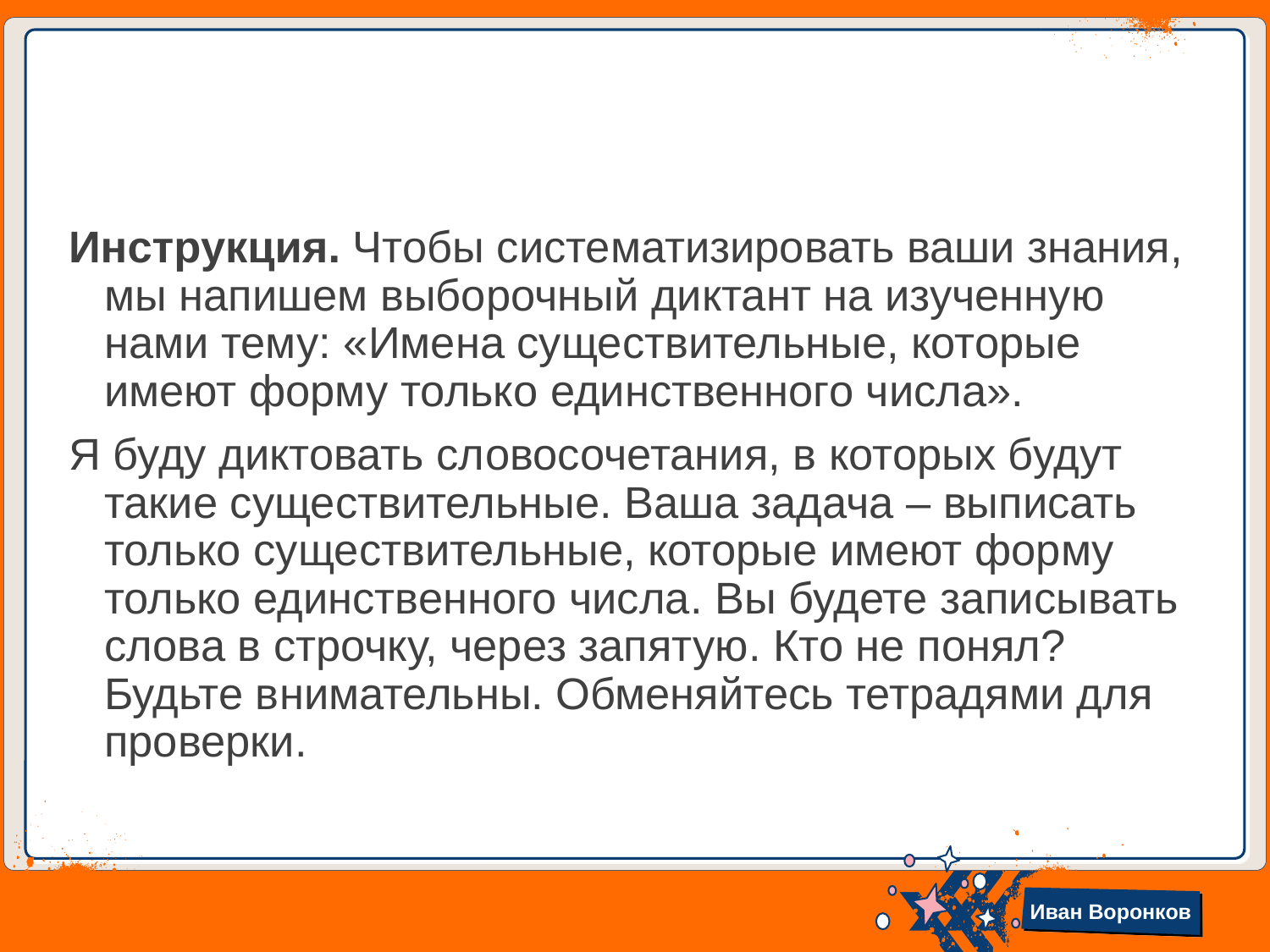

#
Инструкция. Чтобы систематизировать ваши знания,  мы напишем выборочный диктант на изученную нами тему: «Имена существительные, которые имеют форму только единственного числа».
Я буду диктовать словосочетания, в которых будут такие существительные. Ваша задача – выписать только существительные, которые имеют форму только единственного числа. Вы будете записывать слова в строчку, через запятую. Кто не понял? Будьте внимательны. Обменяйтесь тетрадями для проверки.